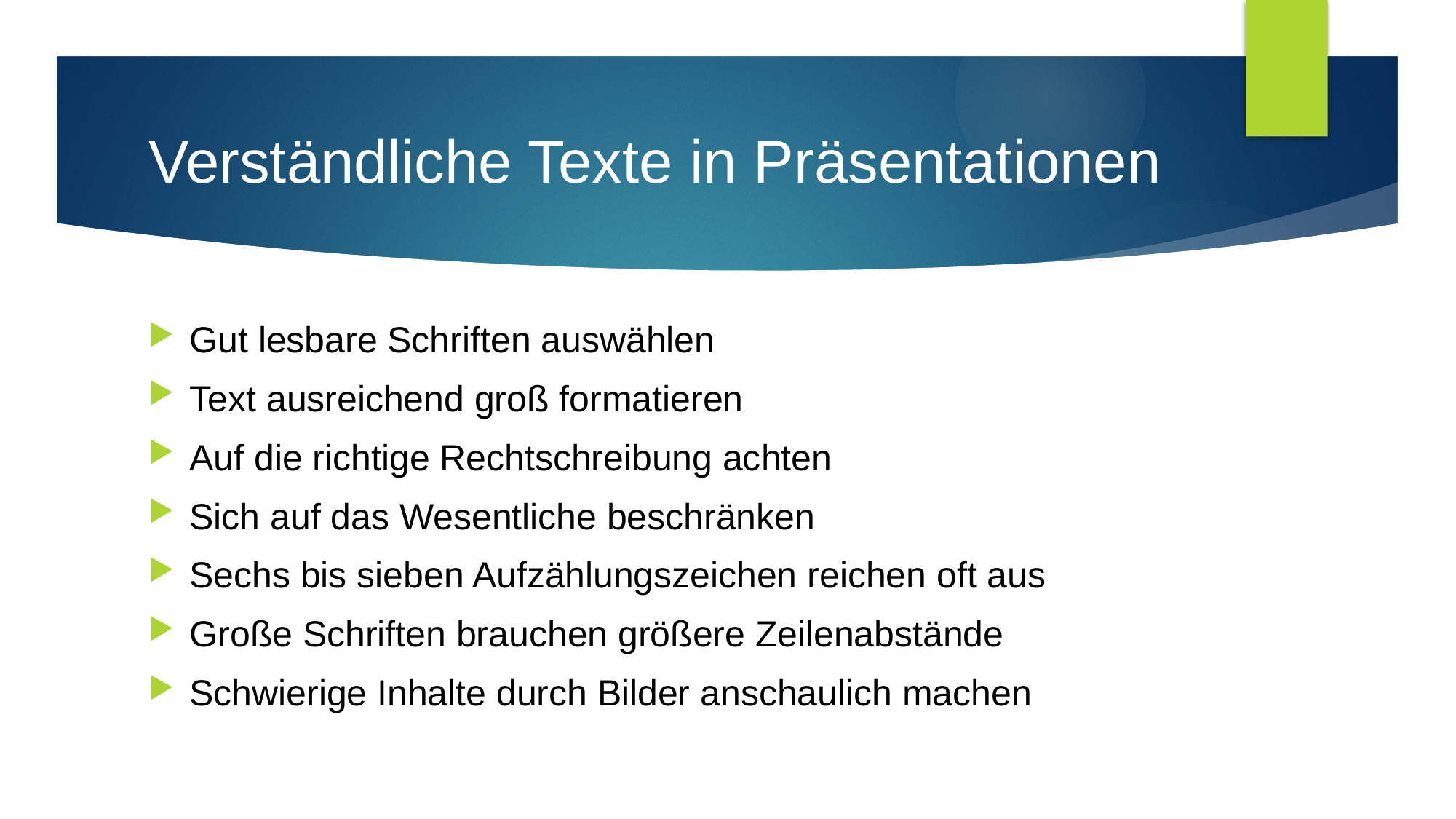

# Verständliche Texte in Präsentationen
Gut lesbare Schriften auswählen
Text ausreichend groß formatieren
Auf die richtige Rechtschreibung achten
Sich auf das Wesentliche beschränken
Sechs bis sieben Aufzählungszeichen reichen oft aus
Große Schriften brauchen größere Zeilenabstände
Schwierige Inhalte durch Bilder anschaulich machen